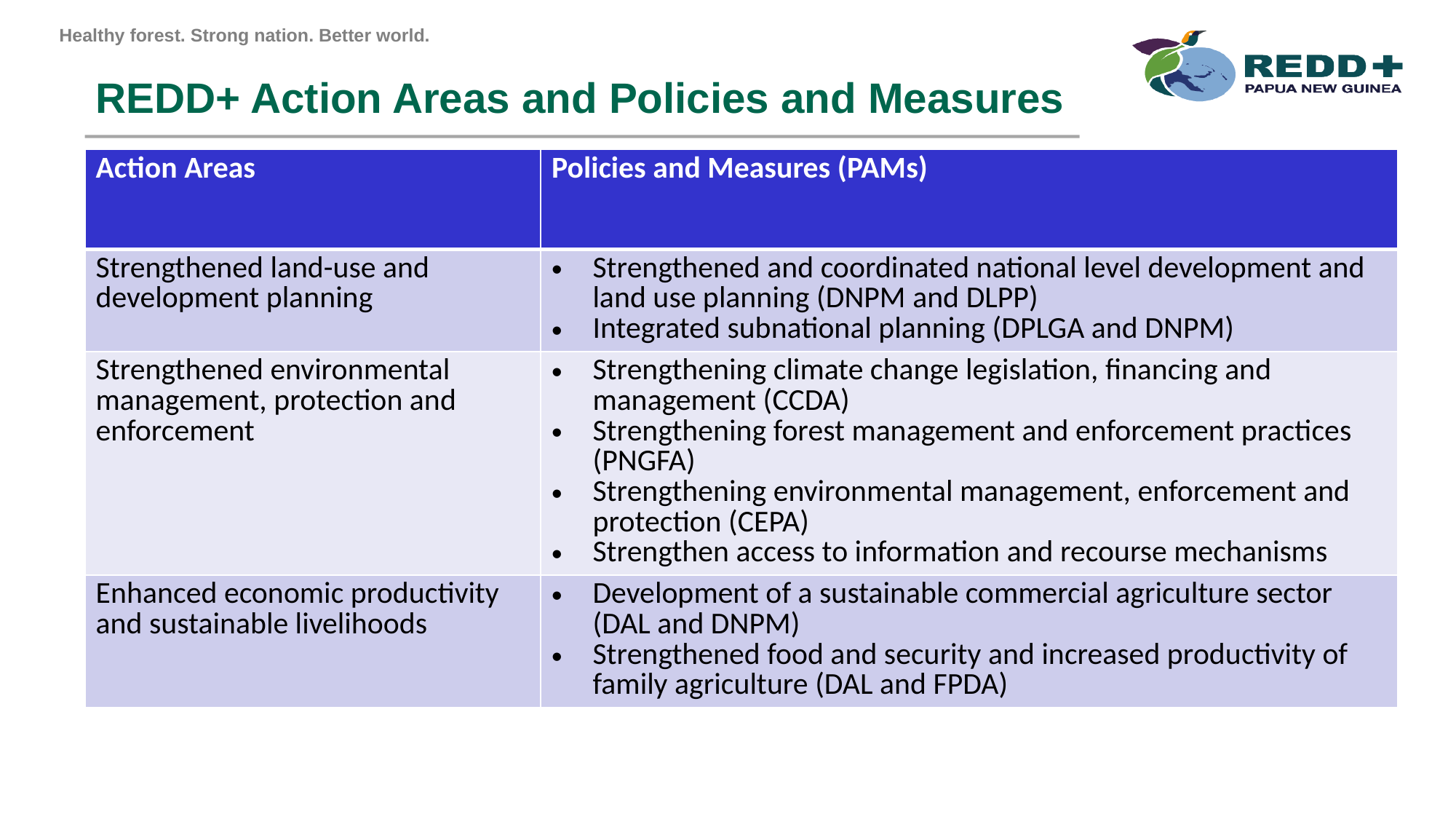

REDD+ Action Areas and Policies and Measures
| Action Areas | Policies and Measures (PAMs) |
| --- | --- |
| Strengthened land-use and development planning | Strengthened and coordinated national level development and land use planning (DNPM and DLPP) Integrated subnational planning (DPLGA and DNPM) |
| Strengthened environmental management, protection and enforcement | Strengthening climate change legislation, financing and management (CCDA) Strengthening forest management and enforcement practices (PNGFA) Strengthening environmental management, enforcement and protection (CEPA) Strengthen access to information and recourse mechanisms |
| Enhanced economic productivity and sustainable livelihoods | Development of a sustainable commercial agriculture sector (DAL and DNPM) Strengthened food and security and increased productivity of family agriculture (DAL and FPDA) |